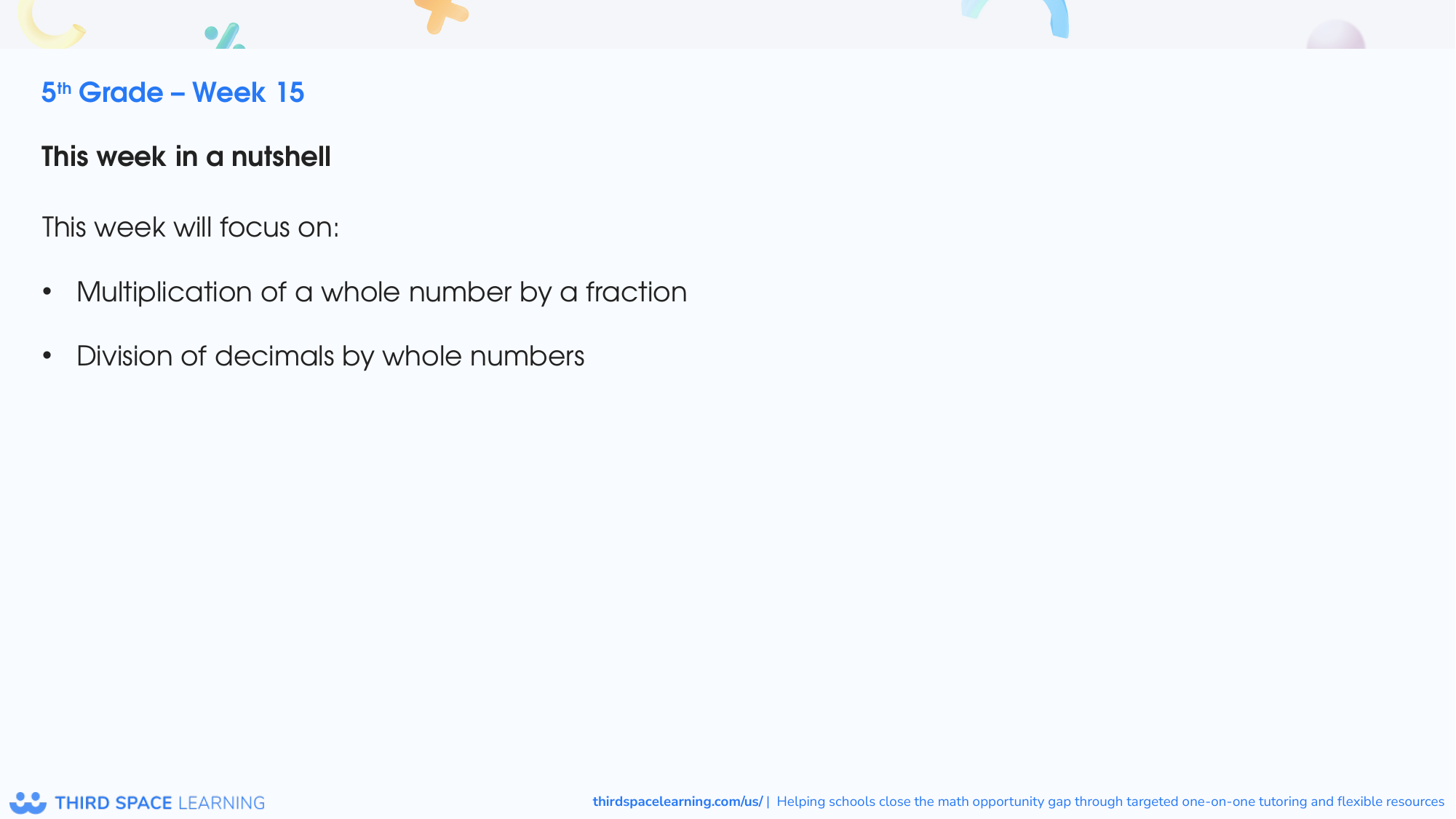

5th Grade – Week 15
This week in a nutshell
This week will focus on:
Multiplication of a whole number by a fraction
Division of decimals by whole numbers